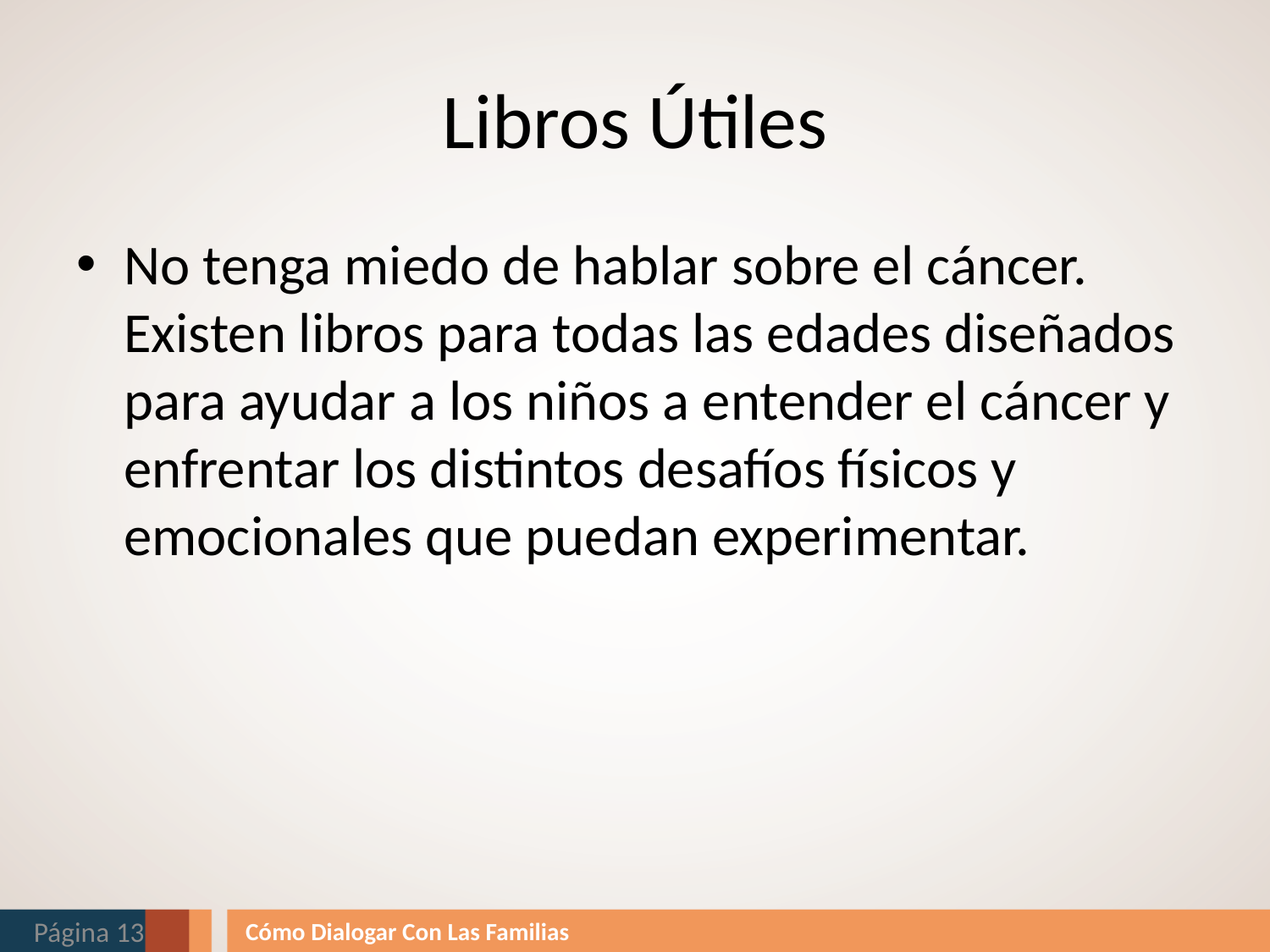

# Libros Útiles
No tenga miedo de hablar sobre el cáncer. Existen libros para todas las edades diseñados para ayudar a los niños a entender el cáncer y enfrentar los distintos desafíos físicos y emocionales que puedan experimentar.
Página 13
Cómo Dialogar Con Las Familias